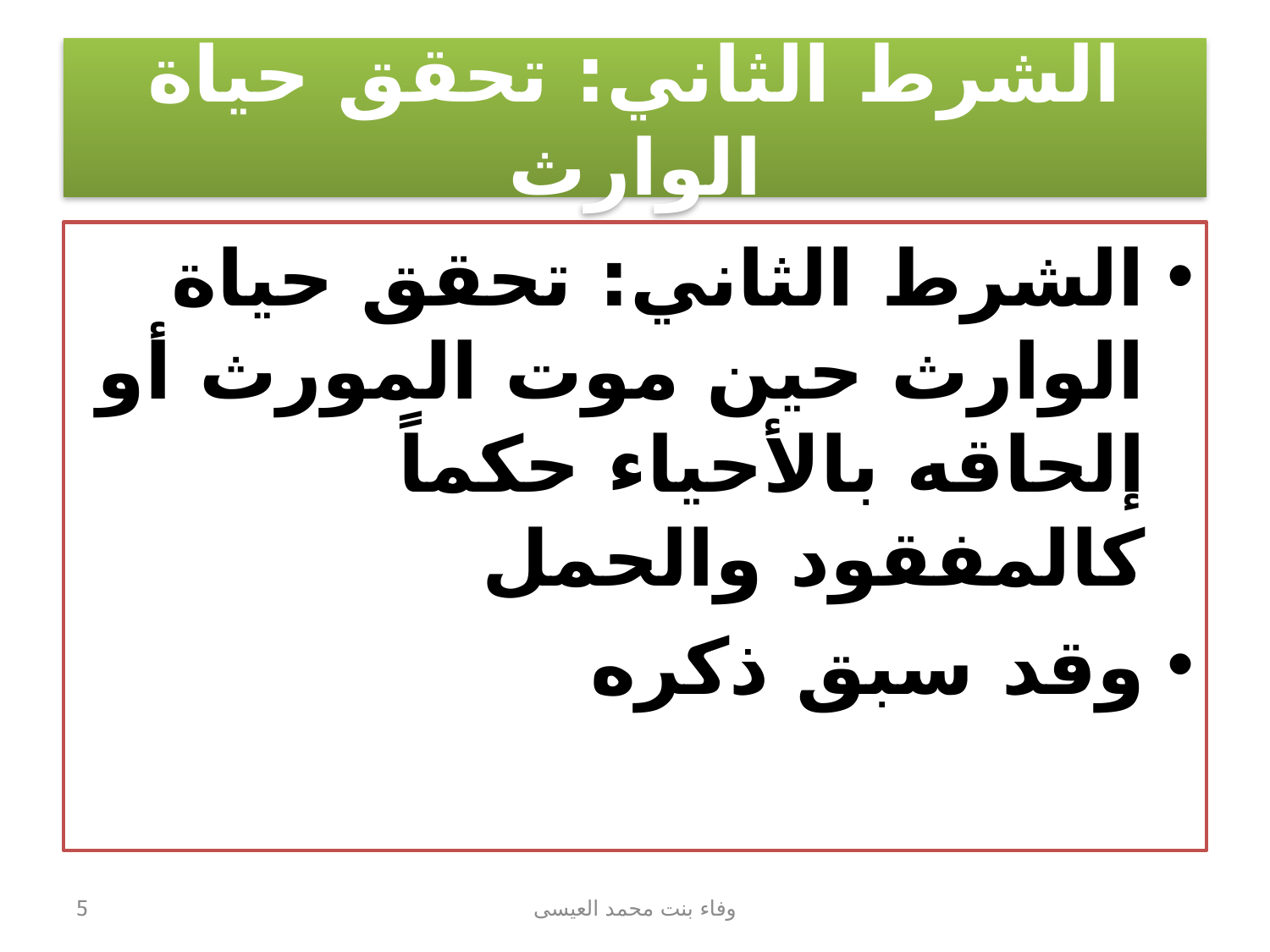

# الشرط الثاني: تحقق حياة الوارث
الشرط الثاني: تحقق حياة الوارث حين موت المورث أو إلحاقه بالأحياء حكماً كالمفقود والحمل
وقد سبق ذكره
5
وفاء بنت محمد العيسى